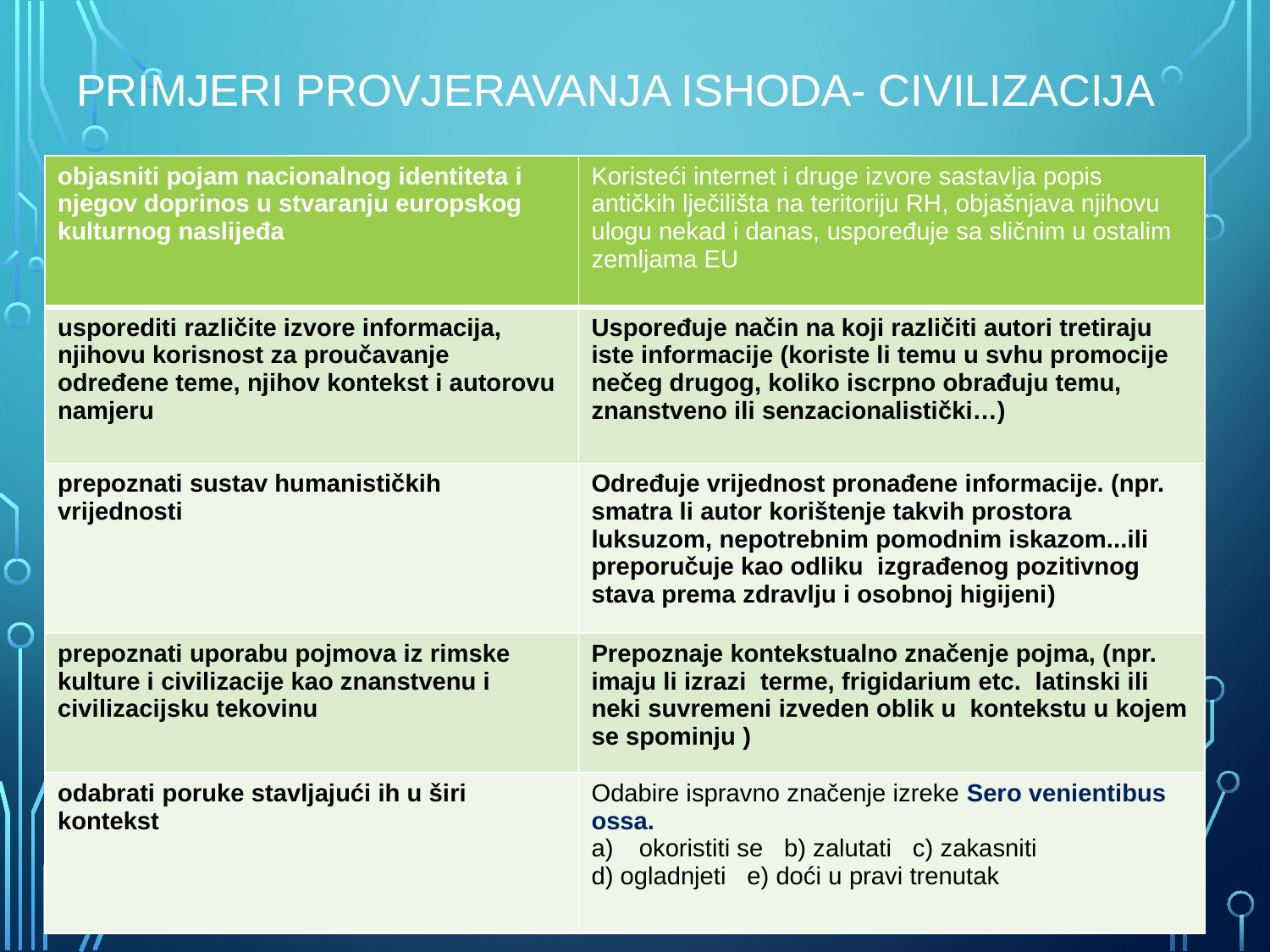

# Primjeri provjeravanja ishoda- civilizacija
| objasniti pojam nacionalnog identiteta i njegov doprinos u stvaranju europskog kulturnog naslijeđa | Koristeći internet i druge izvore sastavlja popis antičkih lječilišta na teritoriju RH, objašnjava njihovu ulogu nekad i danas, uspoređuje sa sličnim u ostalim zemljama EU |
| --- | --- |
| usporediti različite izvore informacija, njihovu korisnost za proučavanje određene teme, njihov kontekst i autorovu namjeru | Uspoređuje način na koji različiti autori tretiraju iste informacije (koriste li temu u svhu promocije nečeg drugog, koliko iscrpno obrađuju temu, znanstveno ili senzacionalistički…) |
| prepoznati sustav humanističkih vrijednosti | Određuje vrijednost pronađene informacije. (npr. smatra li autor korištenje takvih prostora luksuzom, nepotrebnim pomodnim iskazom...ili preporučuje kao odliku izgrađenog pozitivnog stava prema zdravlju i osobnoj higijeni) |
| prepoznati uporabu pojmova iz rimske kulture i civilizacije kao znanstvenu i civilizacijsku tekovinu | Prepoznaje kontekstualno značenje pojma, (npr. imaju li izrazi terme, frigidarium etc. latinski ili neki suvremeni izveden oblik u kontekstu u kojem se spominju ) |
| odabrati poruke stavljajući ih u širi kontekst | Odabire ispravno značenje izreke Sero venientibus ossa. okoristiti se b) zalutati c) zakasniti d) ogladnjeti e) doći u pravi trenutak |